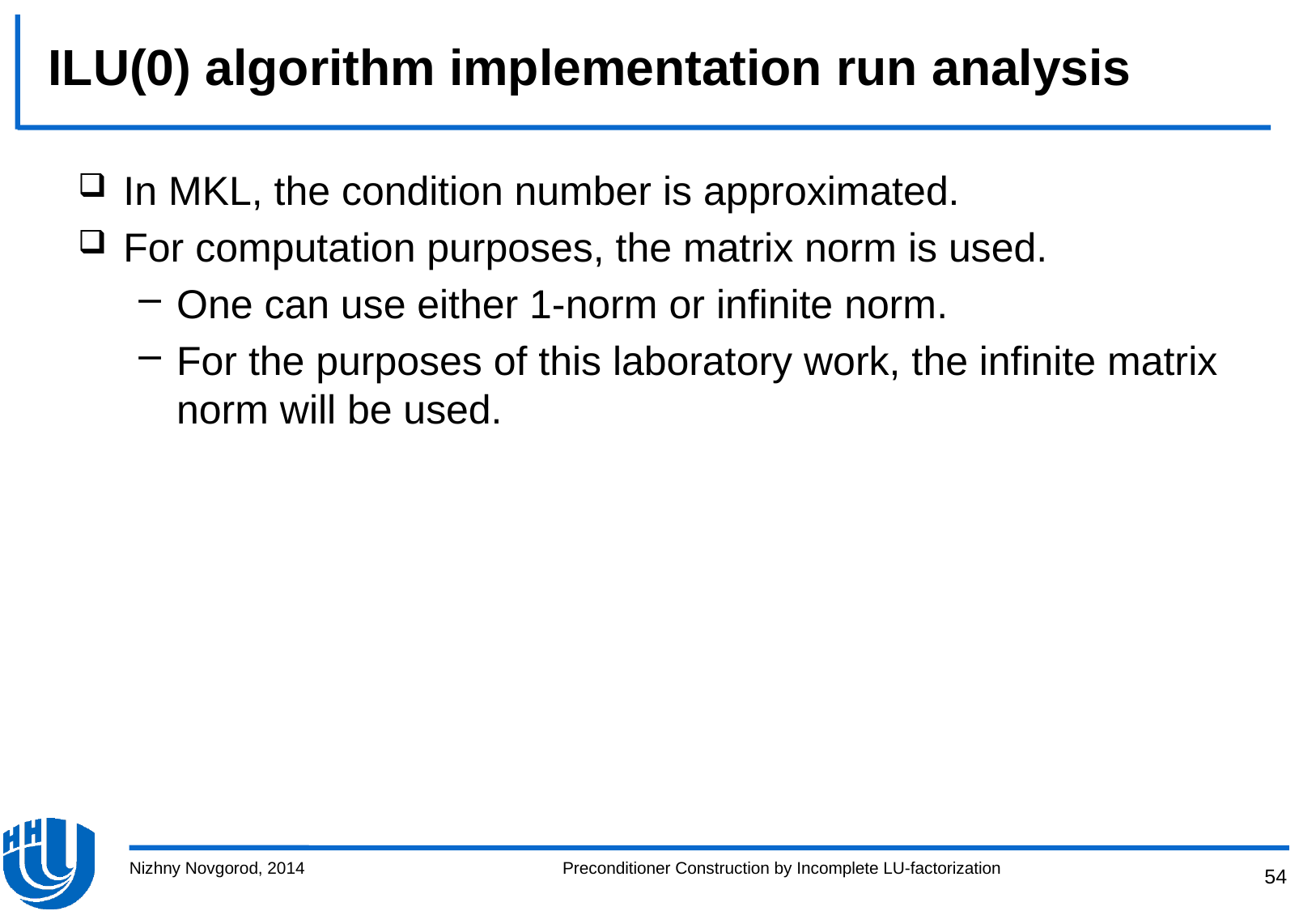

# ILU(0) algorithm implementation run analysis
In MKL, the condition number is approximated.
For computation purposes, the matrix norm is used.
One can use either 1-norm or infinite norm.
For the purposes of this laboratory work, the infinite matrix norm will be used.
Nizhny Novgorod, 2014
Preconditioner Construction by Incomplete LU-factorization